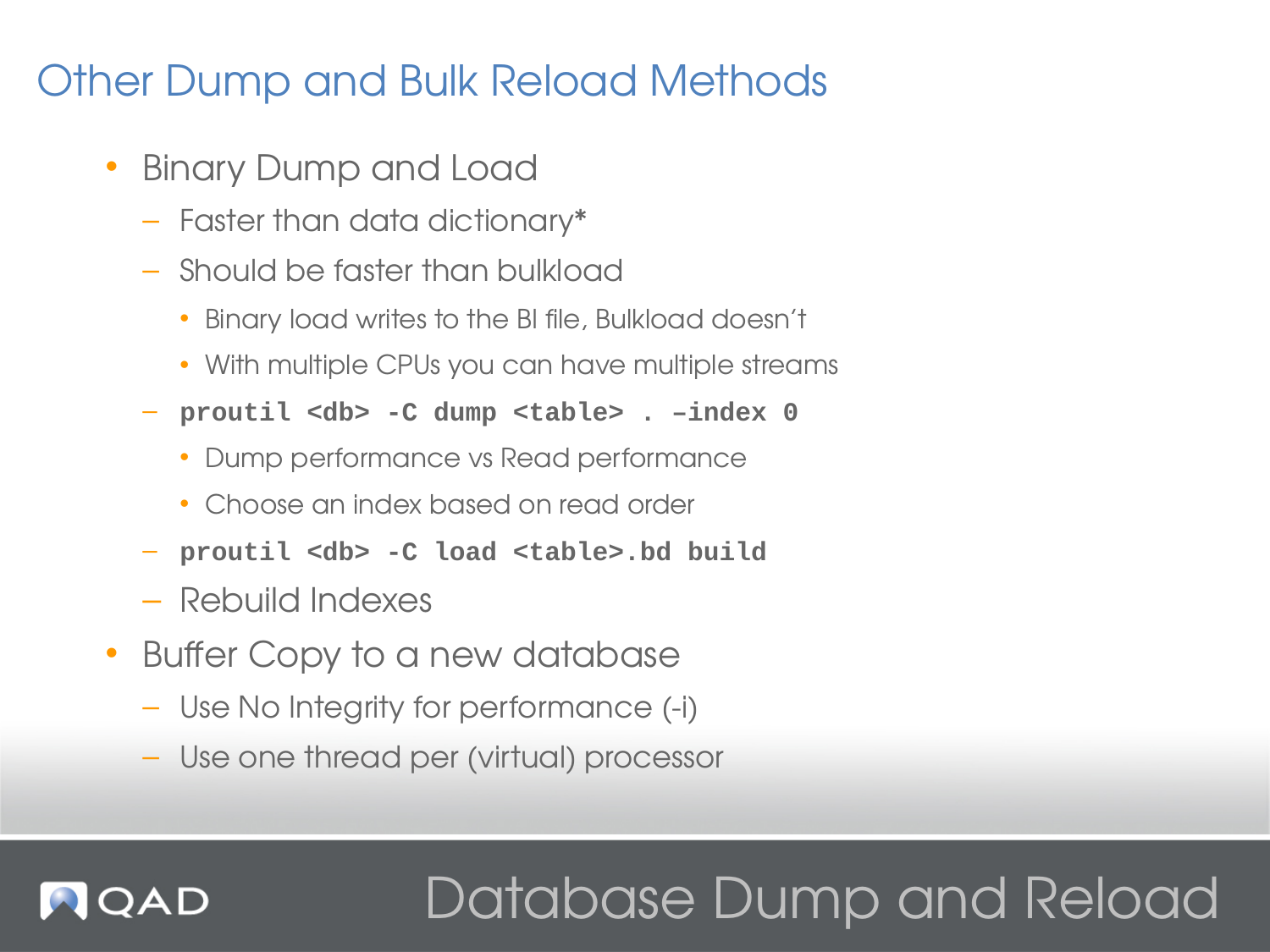

Other Dump and Bulk Reload Methods
Binary Dump and Load
Faster than data dictionary*
Should be faster than bulkload
Binary load writes to the BI file, Bulkload doesn’t
With multiple CPUs you can have multiple streams
proutil <db> -C dump <table> . –index 0
Dump performance vs Read performance
Choose an index based on read order
proutil <db> -C load <table>.bd build
Rebuild Indexes
Buffer Copy to a new database
Use No Integrity for performance (-i)
Use one thread per (virtual) processor

# Database Dump and Reload